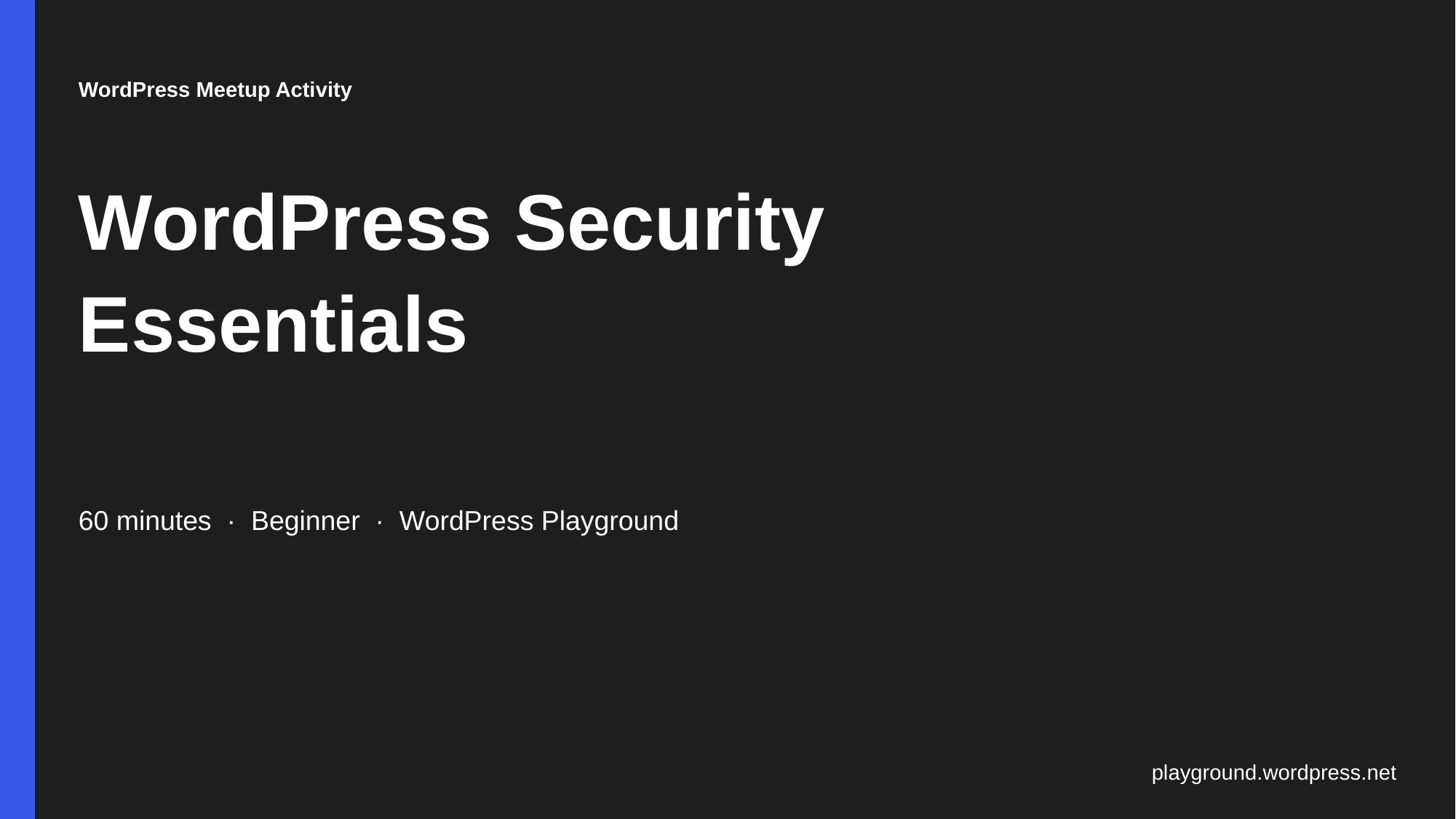

WordPress Meetup Activity
WordPress Security Essentials
60 minutes  ·  Beginner  ·  WordPress Playground
playground.wordpress.net